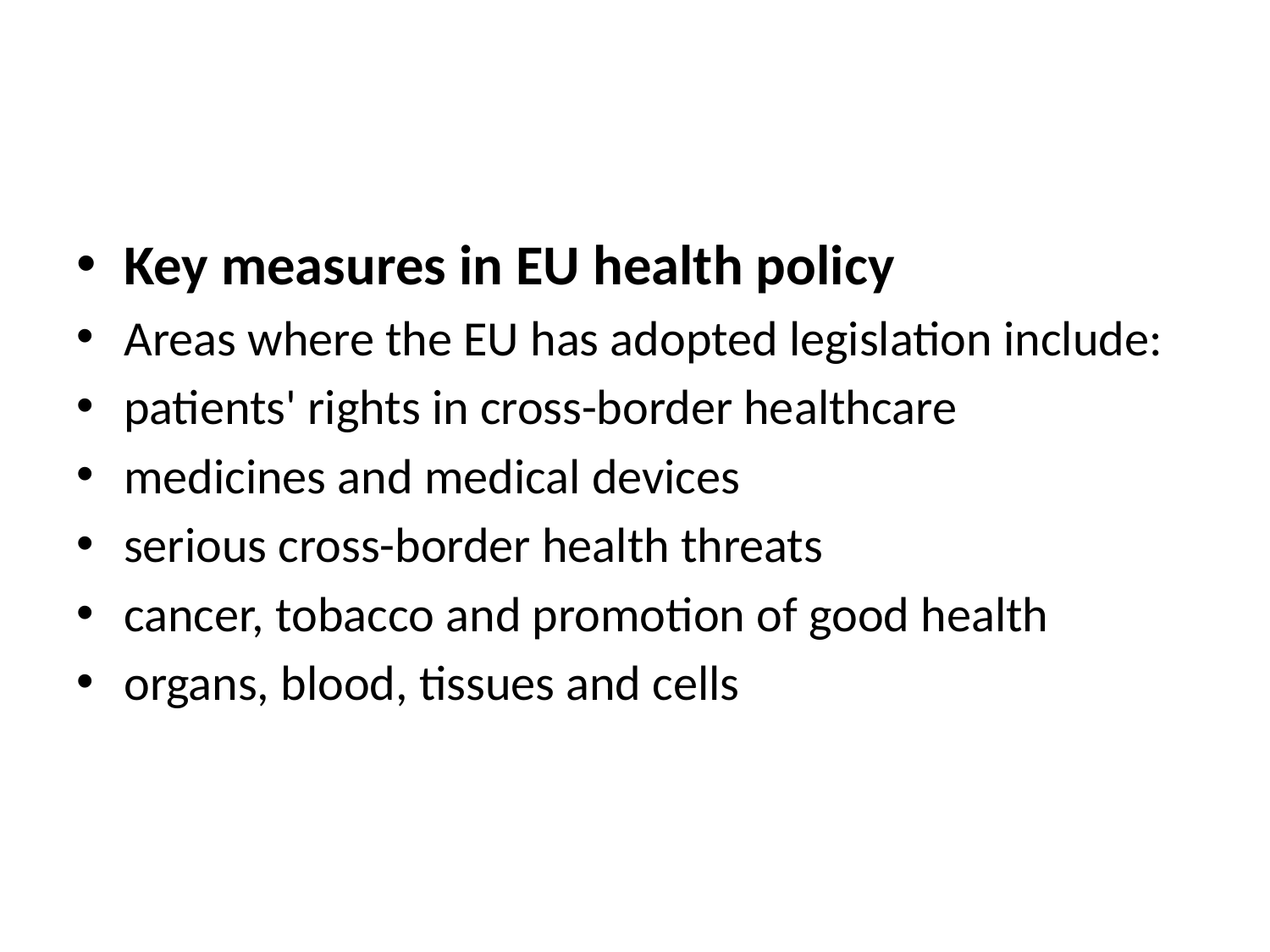

#
Key measures in EU health policy
Areas where the EU has adopted legislation include:
patients' rights in cross-border healthcare
medicines and medical devices
serious cross-border health threats
cancer, tobacco and promotion of good health
organs, blood, tissues and cells